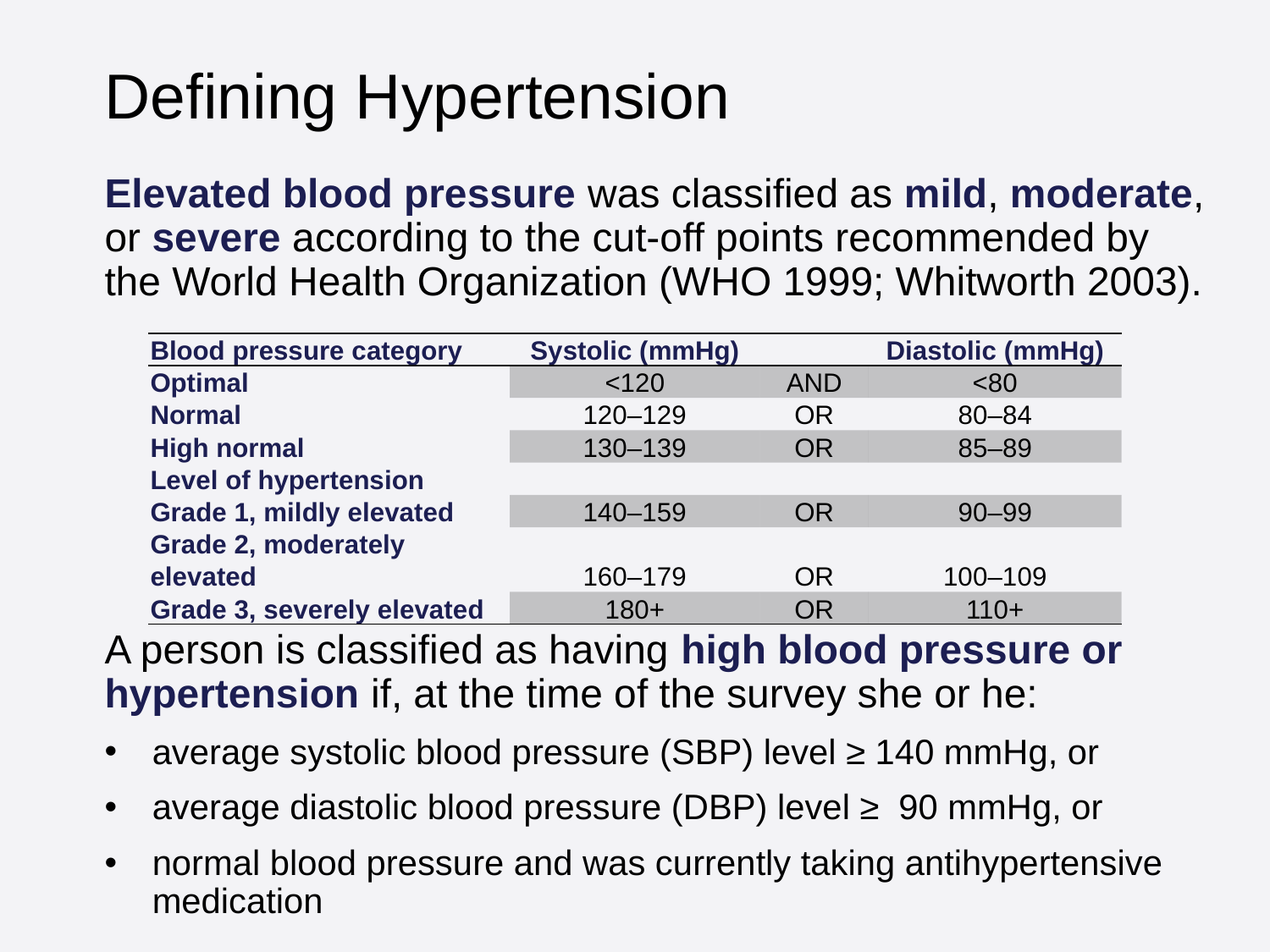

# Defining Hypertension
Elevated blood pressure was classified as mild, moderate, or severe according to the cut-off points recommended by the World Health Organization (WHO 1999; Whitworth 2003).

A person is classified as having high blood pressure or hypertension if, at the time of the survey she or he:
average systolic blood pressure (SBP) level ≥ 140 mmHg, or
average diastolic blood pressure (DBP) level ≥  90 mmHg, or
normal blood pressure and was currently taking antihypertensive medication

| Blood pressure category | Systolic (mmHg) |  | Diastolic (mmHg) |
| --- | --- | --- | --- |
| Optimal | <120 | AND | <80 |
| Normal | 120–129 | OR | 80–84 |
| High normal | 130–139 | OR | 85–89 |
| Level of hypertension |  |  |  |
| Grade 1, mildly elevated | 140–159 | OR | 90–99 |
| Grade 2, moderately elevated | 160–179 | OR | 100–109 |
| Grade 3, severely elevated | 180+ | OR | 110+ |